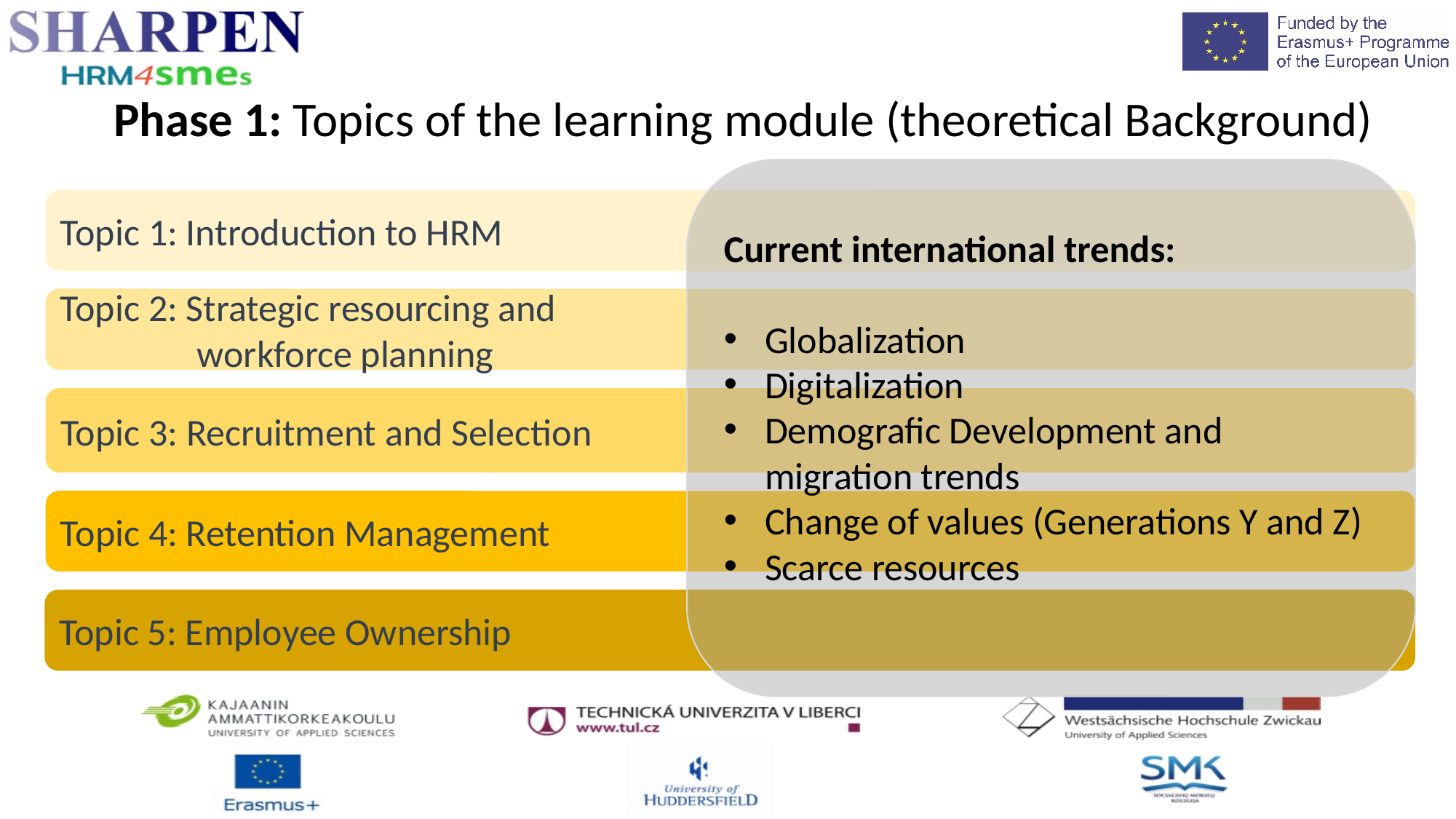

Phase 1: Topics of the learning module (theoretical Background)

Current international trends:

Globalization
Digitalization
Demografic Development and migration trends
Change of values (Generations Y and Z)
Scarce resources

Topic 1: Introduction to HRM
Topic 2: Strategic resourcing and
                workforce planning
Topic 3: Recruitment and Selection
Topic 4: Retention Management
Topic 5: Employee Ownership